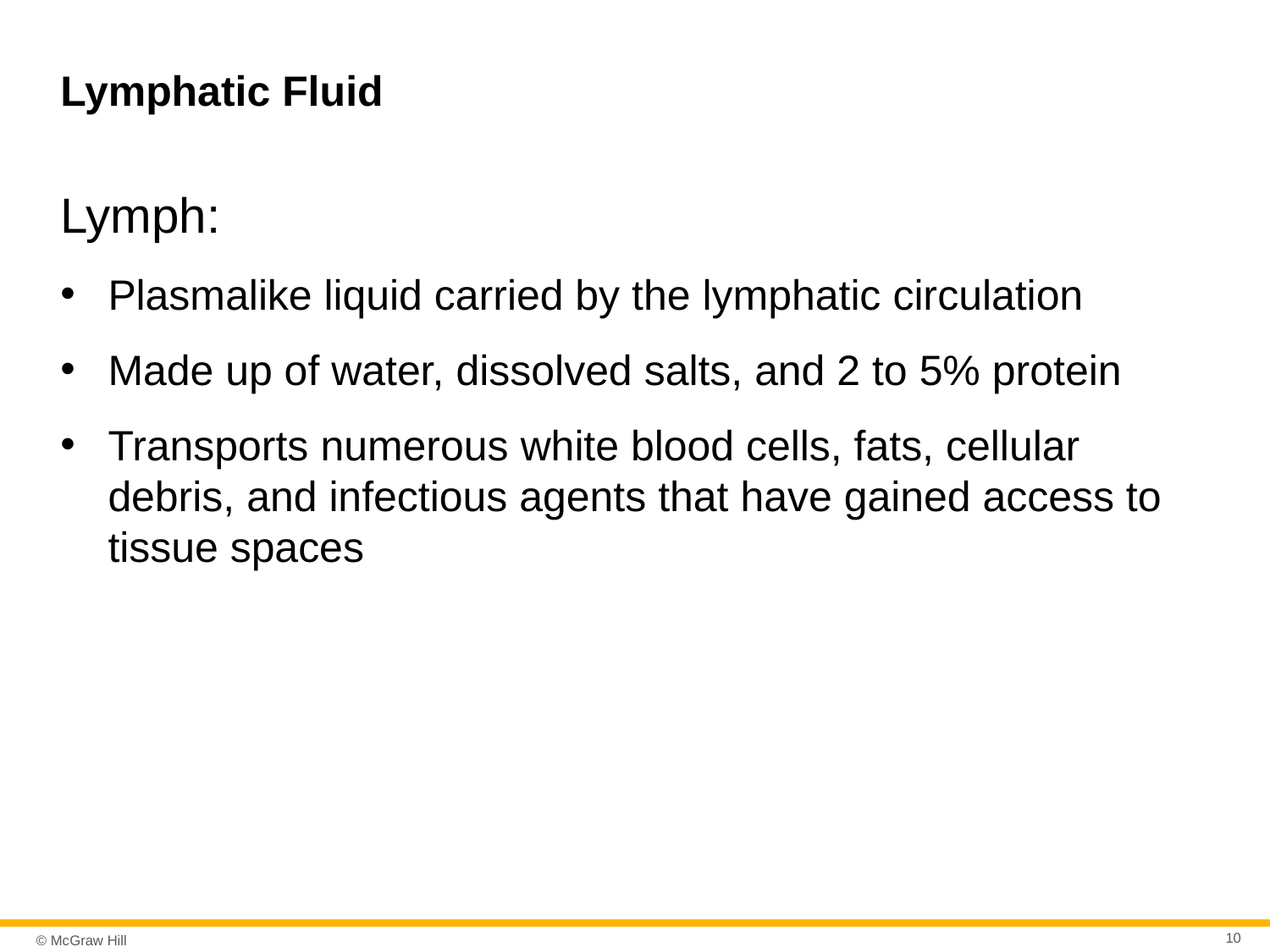

# Lymphatic Fluid
Lymph:
Plasmalike liquid carried by the lymphatic circulation
Made up of water, dissolved salts, and 2 to 5% protein
Transports numerous white blood cells, fats, cellular debris, and infectious agents that have gained access to tissue spaces